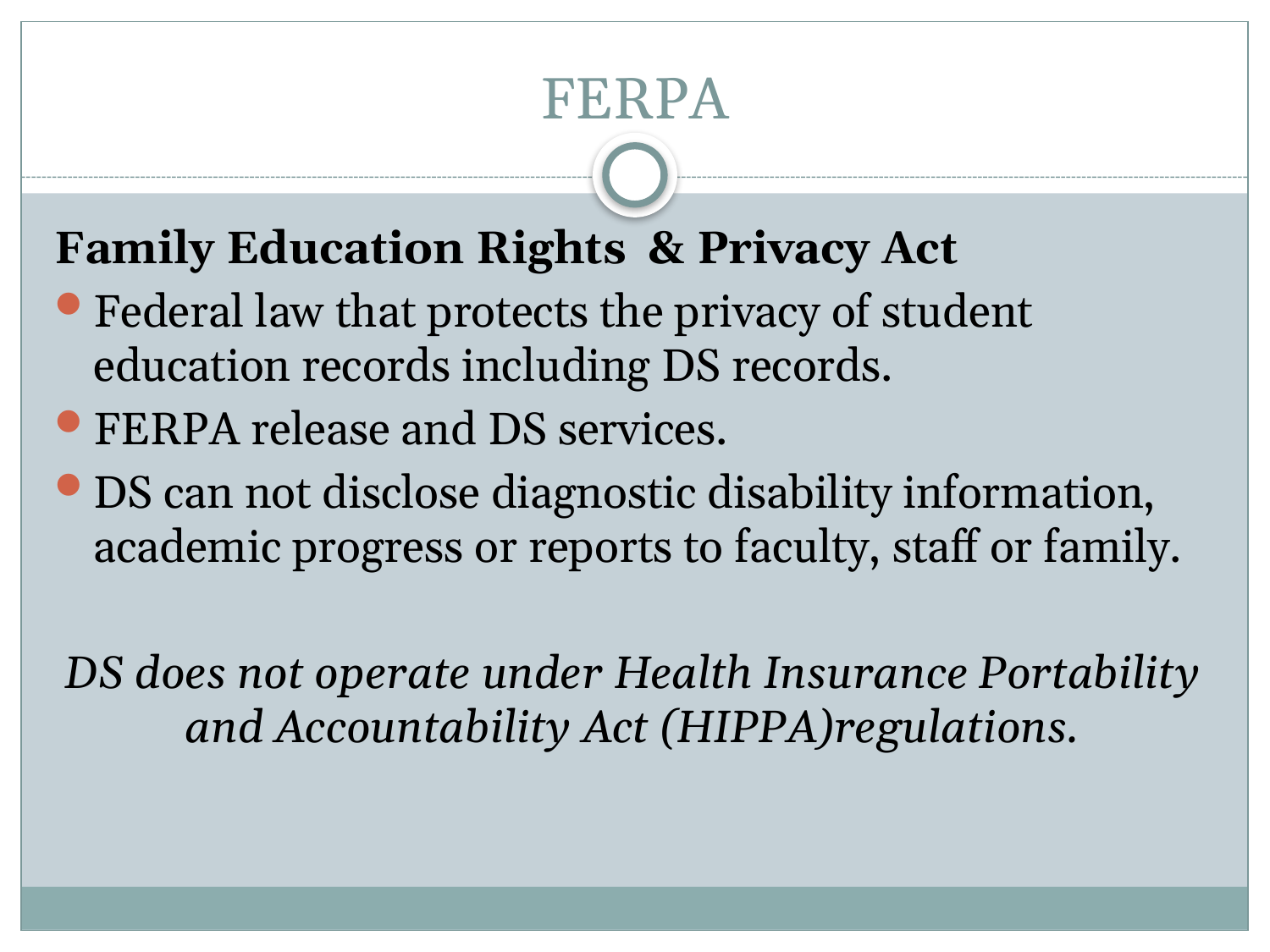

# FERPA
Family Education Rights  & Privacy Act
Federal law that protects the privacy of student education records including DS records.
FERPA release and DS services.
DS can not disclose diagnostic disability information, academic progress or reports to faculty, staff or family.

DS does not operate under Health Insurance Portability and Accountability Act (HIPPA)regulations.